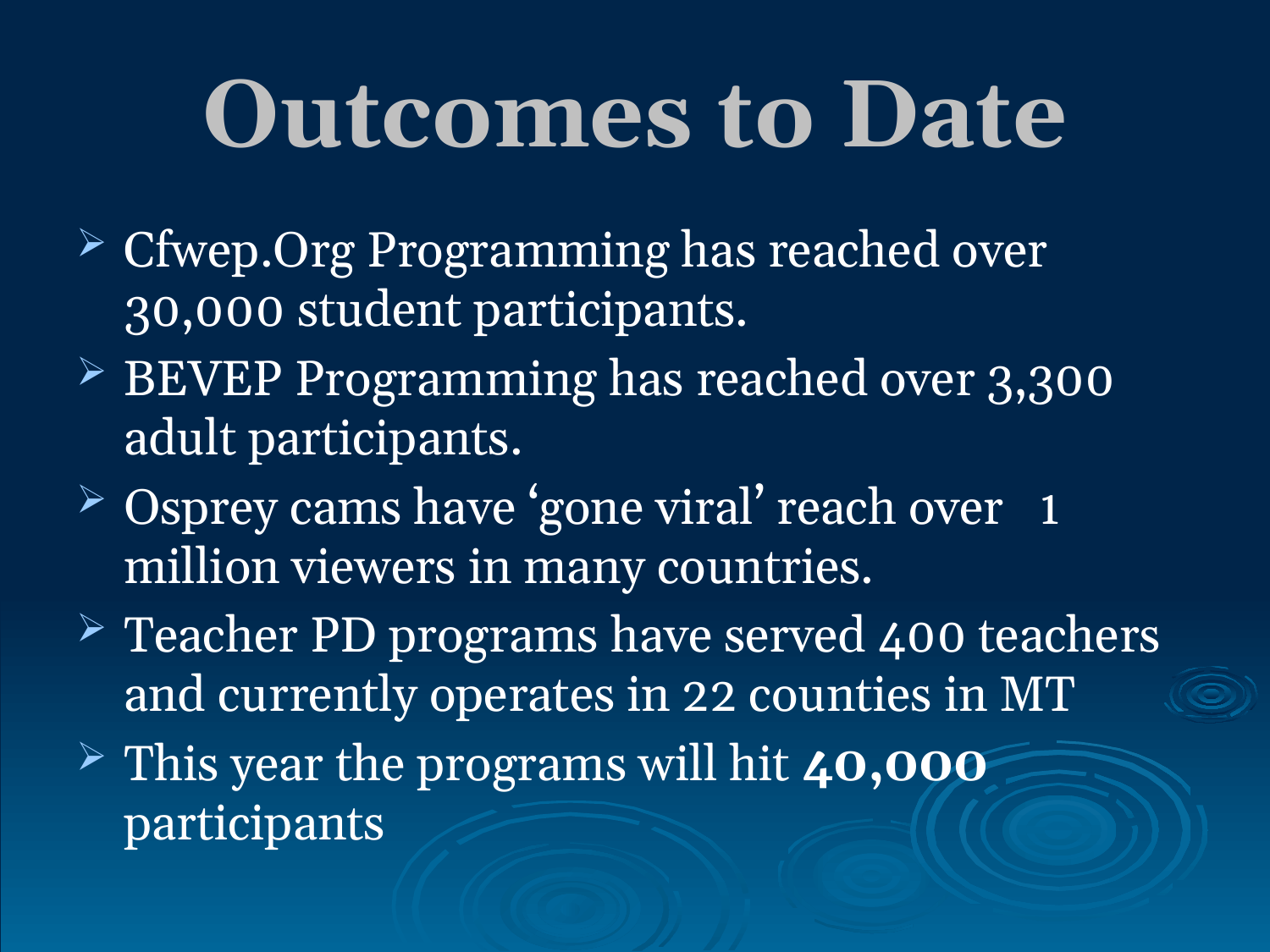

# Outcomes to Date
Cfwep.Org Programming has reached over 30,000 student participants.
BEVEP Programming has reached over 3,300 adult participants.
Osprey cams have ‘gone viral’ reach over   1 million viewers in many countries.
Teacher PD programs have served 400 teachers and currently operates in 22 counties in MT
This year the programs will hit 40,000 participants